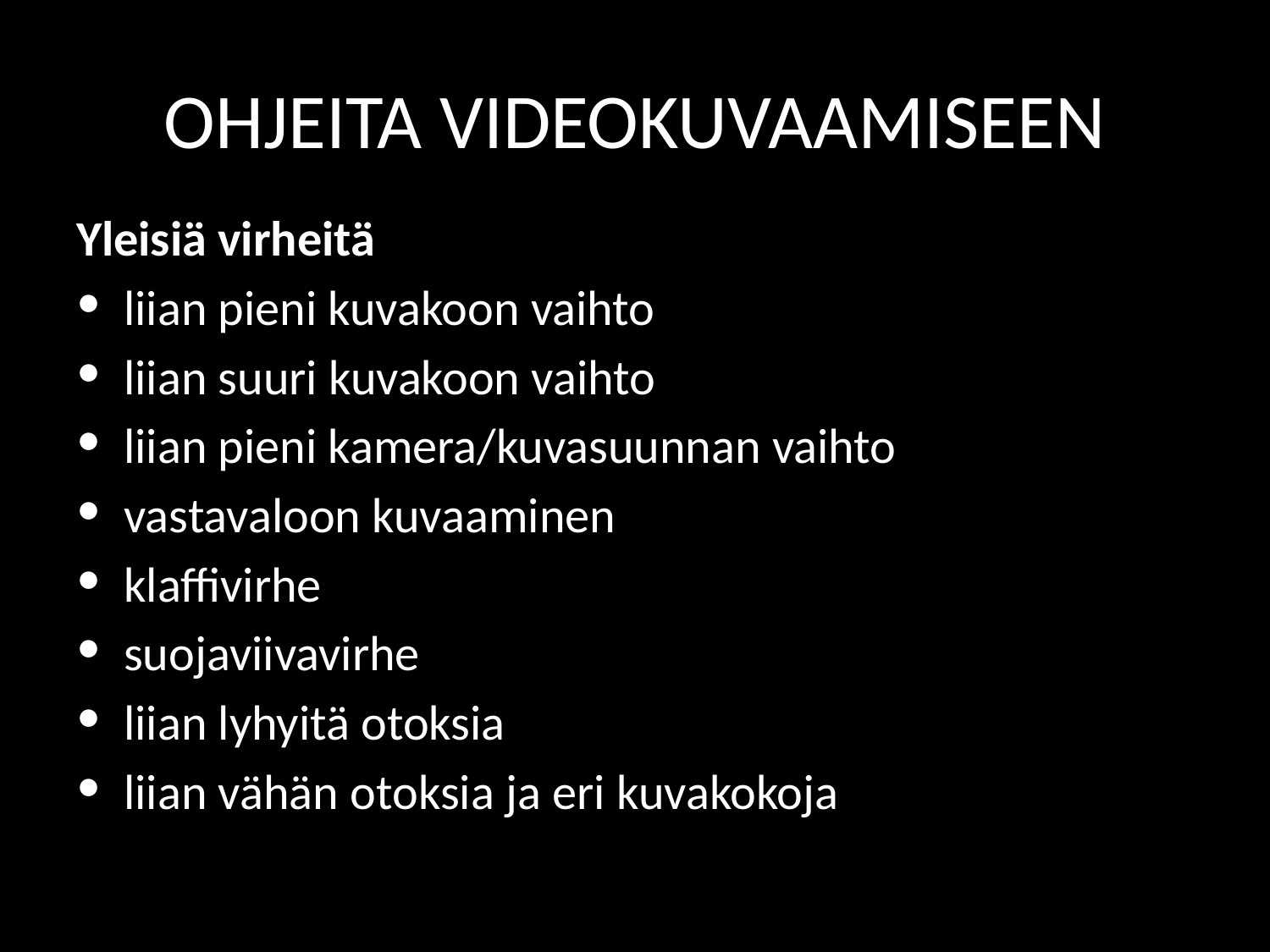

# OHJEITA VIDEOKUVAAMISEEN
Yleisiä virheitä
liian pieni kuvakoon vaihto
liian suuri kuvakoon vaihto
liian pieni kamera/kuvasuunnan vaihto
vastavaloon kuvaaminen
klaffivirhe
suojaviivavirhe
liian lyhyitä otoksia
liian vähän otoksia ja eri kuvakokoja